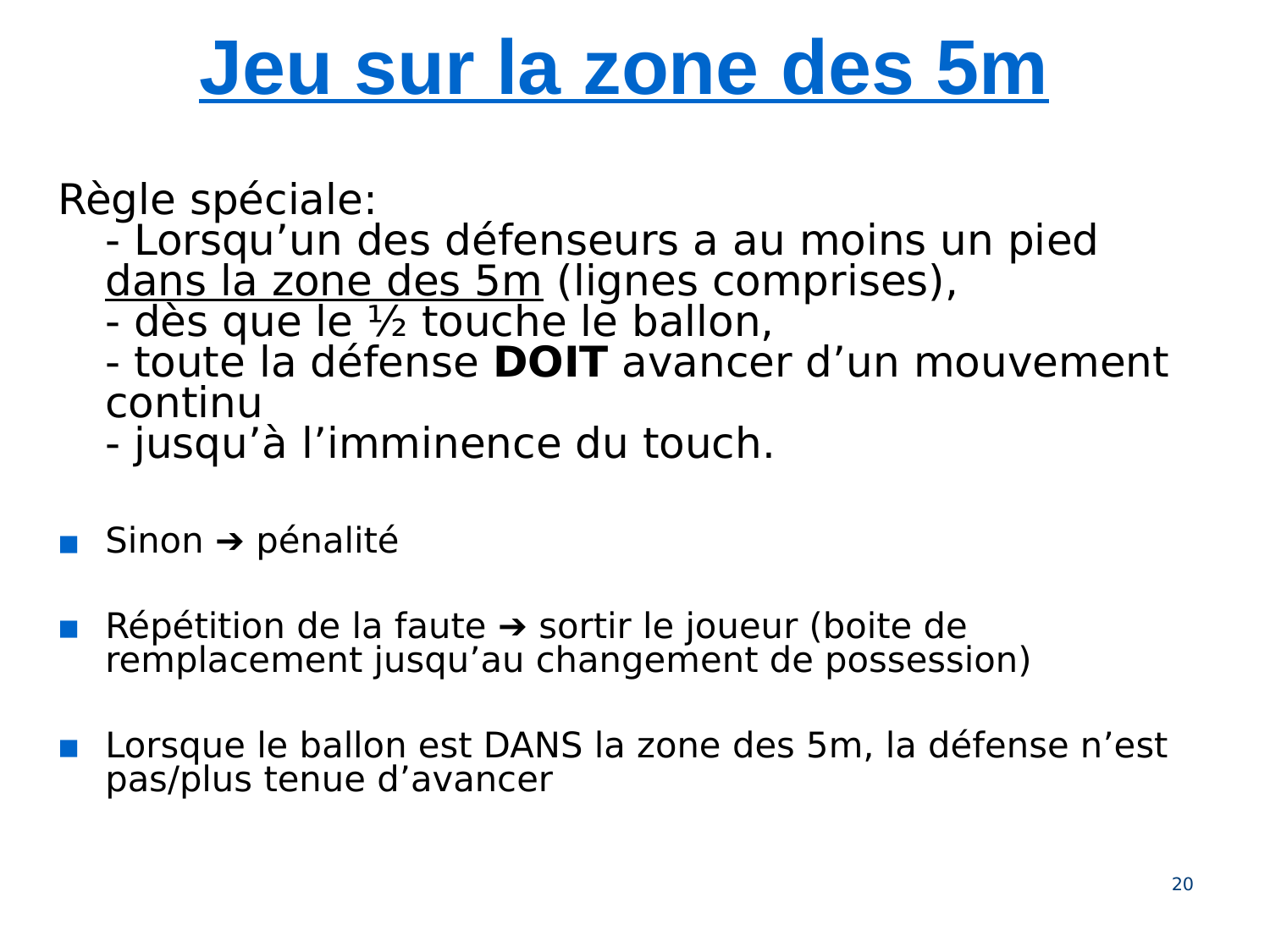

Jeu sur la zone des 5m
Règle spéciale:
- Lorsqu’un des défenseurs a au moins un pied dans la zone des 5m (lignes comprises),
- dès que le ½ touche le ballon,
- toute la défense DOIT avancer d’un mouvement continu
- jusqu’à l’imminence du touch.

Sinon ➔ pénalité

Répétition de la faute ➔ sortir le joueur (boite de remplacement jusqu’au changement de possession)

Lorsque le ballon est DANS la zone des 5m, la défense n’est pas/plus tenue d’avancer
20